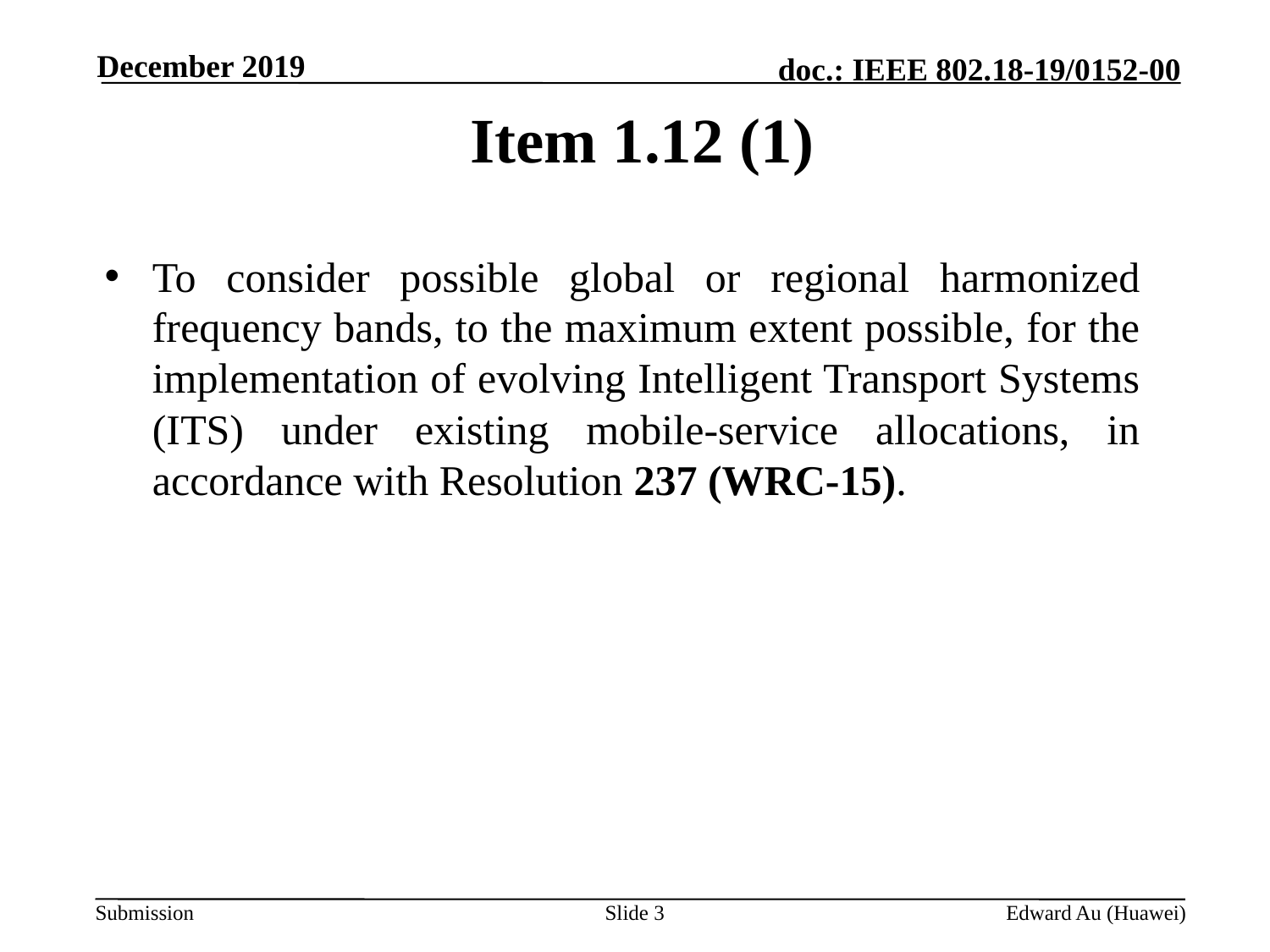

December 2019
# Item 1.12 (1)
To consider possible global or regional harmonized frequency bands, to the maximum extent possible, for the implementation of evolving Intelligent Transport Systems (ITS) under existing mobile-service allocations, in accordance with Resolution 237 (WRC-15).
Slide 3
Edward Au (Huawei)